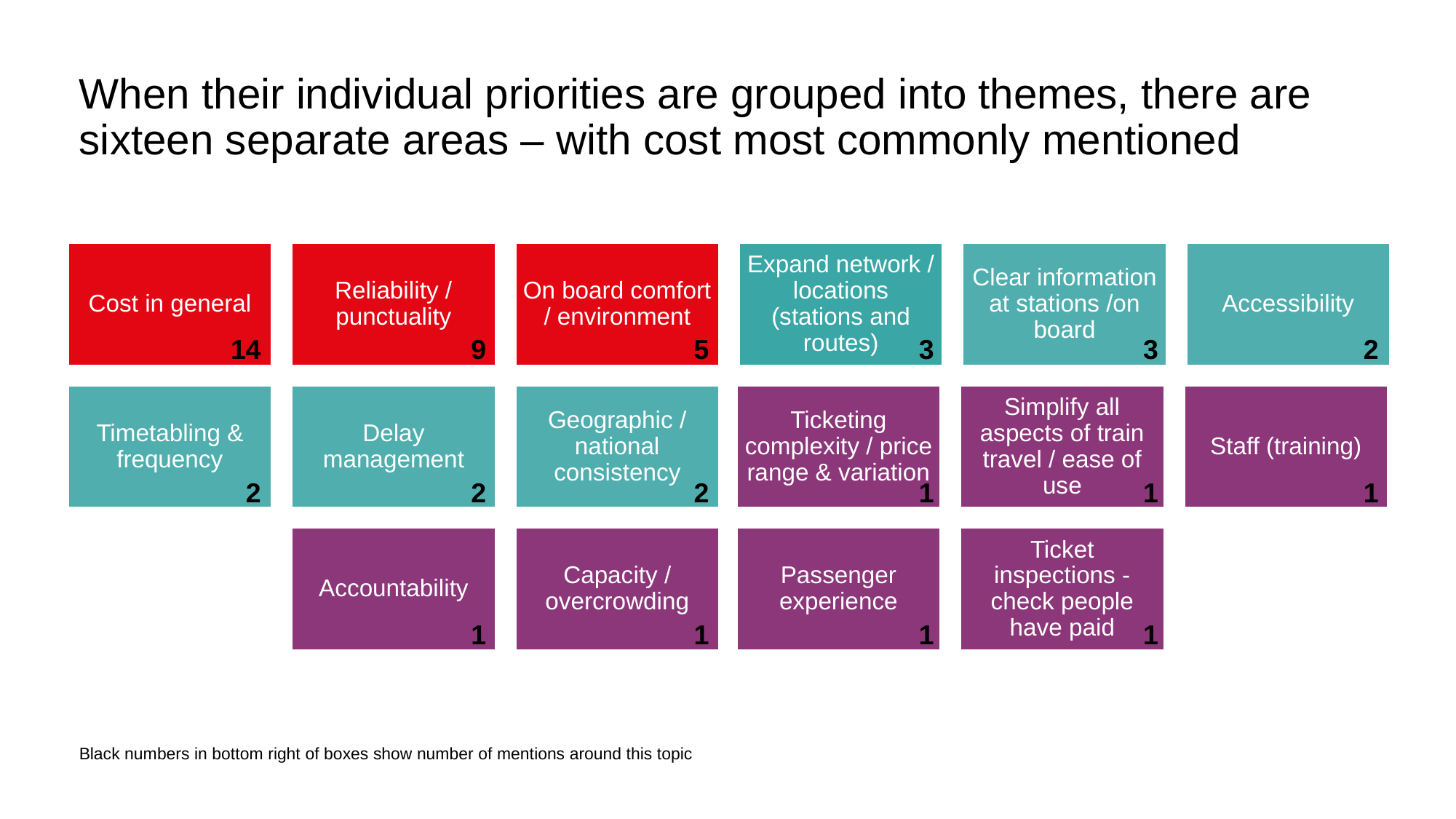

# When their individual priorities are grouped into themes, there are sixteen separate areas – with cost most commonly mentioned
Cost in general
Reliability / punctuality
On board comfort / environment
Expand network / locations (stations and routes)
Clear information at stations /on board
Accessibility
Timetabling & frequency
Delay management
Geographic / national consistency
Ticketing complexity / price range & variation
Simplify all aspects of train travel / ease of use
Staff (training)
Accountability
Capacity / overcrowding
Passenger experience
Ticket inspections - check people have paid
| 14 | 9 | 5 | 3 | 3 | 2 |
| --- | --- | --- | --- | --- | --- |
| 2 | 2 | 2 | 1 | 1 | 1 |
| --- | --- | --- | --- | --- | --- |
|  | 1 | 1 | 1 | 1 |  |
| --- | --- | --- | --- | --- | --- |
Black numbers in bottom right of boxes show number of mentions around this topic